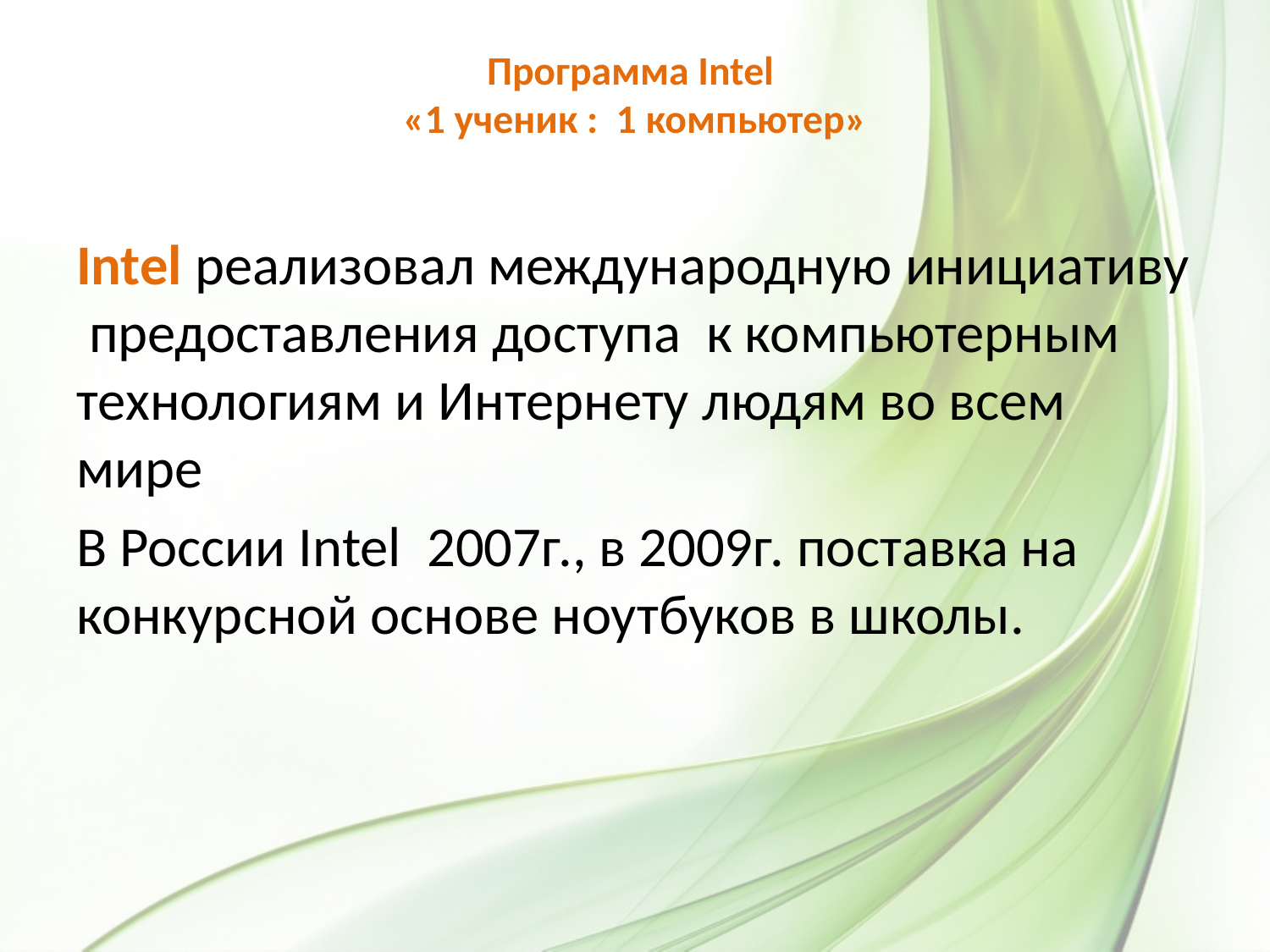

# Программа Intel «1 ученик :  1 компьютер»
Intel реализовал международную инициативу  предоставления доступа  к компьютерным технологиям и Интернету людям во всем мире
В России Intel  2007г., в 2009г. поставка на конкурсной основе ноутбуков в школы.